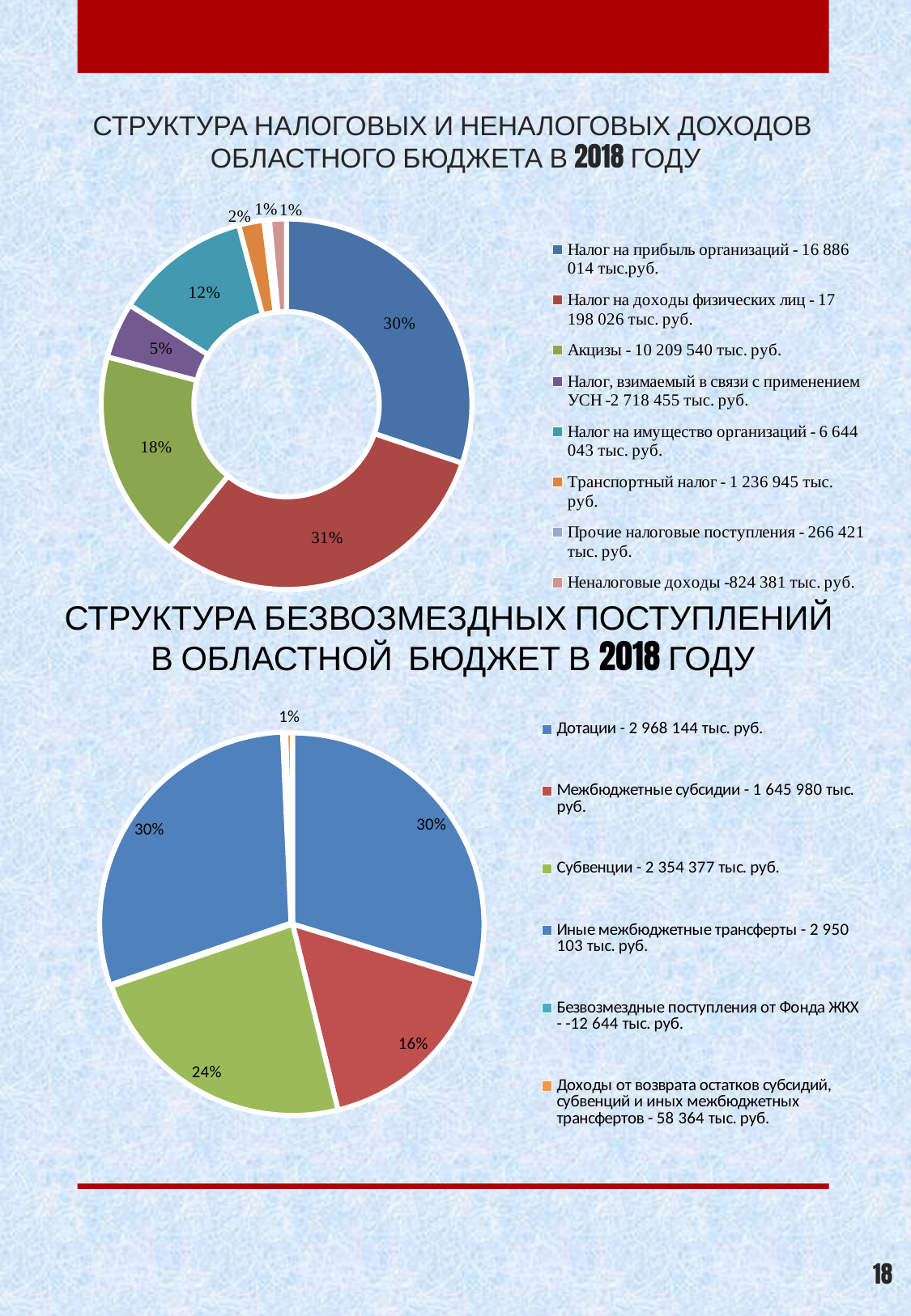

# СТРУКТУРА НАЛОГОВЫХ И НЕНАЛОГОВЫХ ДОХОДОВ ОБЛАСТНОГО БЮДЖЕТА В 2018 ГОДУ

### Chart

| Category |  |
|---|---|
| Налог на прибыль организаций - 16 886 014 тыс.руб. | 16886014.0 |
| Налог на доходы физических лиц - 17 198 026 тыс. руб. | 17198026.0 |
| Акцизы - 10 209 540 тыс. руб. | 10209540.0 |
| Налог, взимаемый в связи с применением УСН -2 718 455 тыс. руб. | 2718455.0 |
| Налог на имущество организаций - 6 644 043 тыс. руб. | 6644043.0 |
| Транспортный налог - 1 236 945 тыс. руб. | 1236945.0 |
| Прочие налоговые поступления - 266 421 тыс. руб. | 266421.0 |
| Неналоговые доходы -824 381 тыс. руб. | 824381.0 |
СТРУКТУРА БЕЗВОЗМЕЗДНЫХ ПОСТУПЛЕНИЙ
В ОБЛАСТНОЙ  БЮДЖЕТ В 2018 ГОДУ

### Chart

| Category |  |
|---|---|
| Дотации - 2 968 144 тыс. руб. | 2968144.0 |
| Межбюджетные субсидии - 1 645 980 тыс. руб. | 1645980.0 |
| Субвенции - 2 354 377 тыс. руб. | 2354377.0 |
| Иные межбюджетные трансферты - 2 950 103 тыс. руб. | 2950103.0 |
| Безвозмездные поступления от Фонда ЖКХ - -12 644 тыс. руб. | -12644.0 |
| Доходы от возврата остатков субсидий, субвенций и иных межбюджетных трансфертов - 58 364 тыс. руб. | 58364.0 |
18